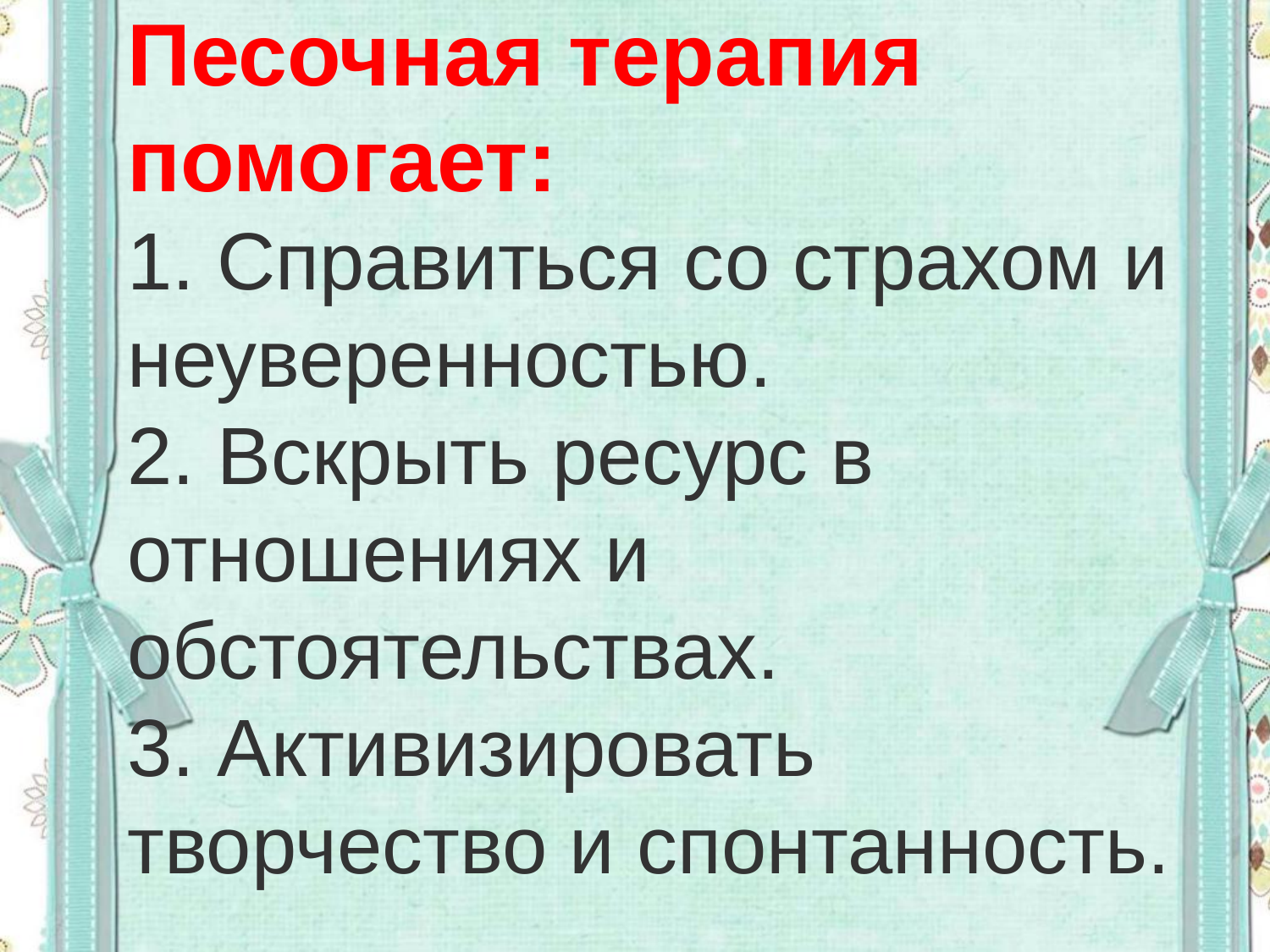

Песочная терапия помогает:
1. Справиться со страхом и неуверенностью.
2. Вскрыть ресурс в отношениях и обстоятельствах.
3. Активизировать творчество и спонтанность.